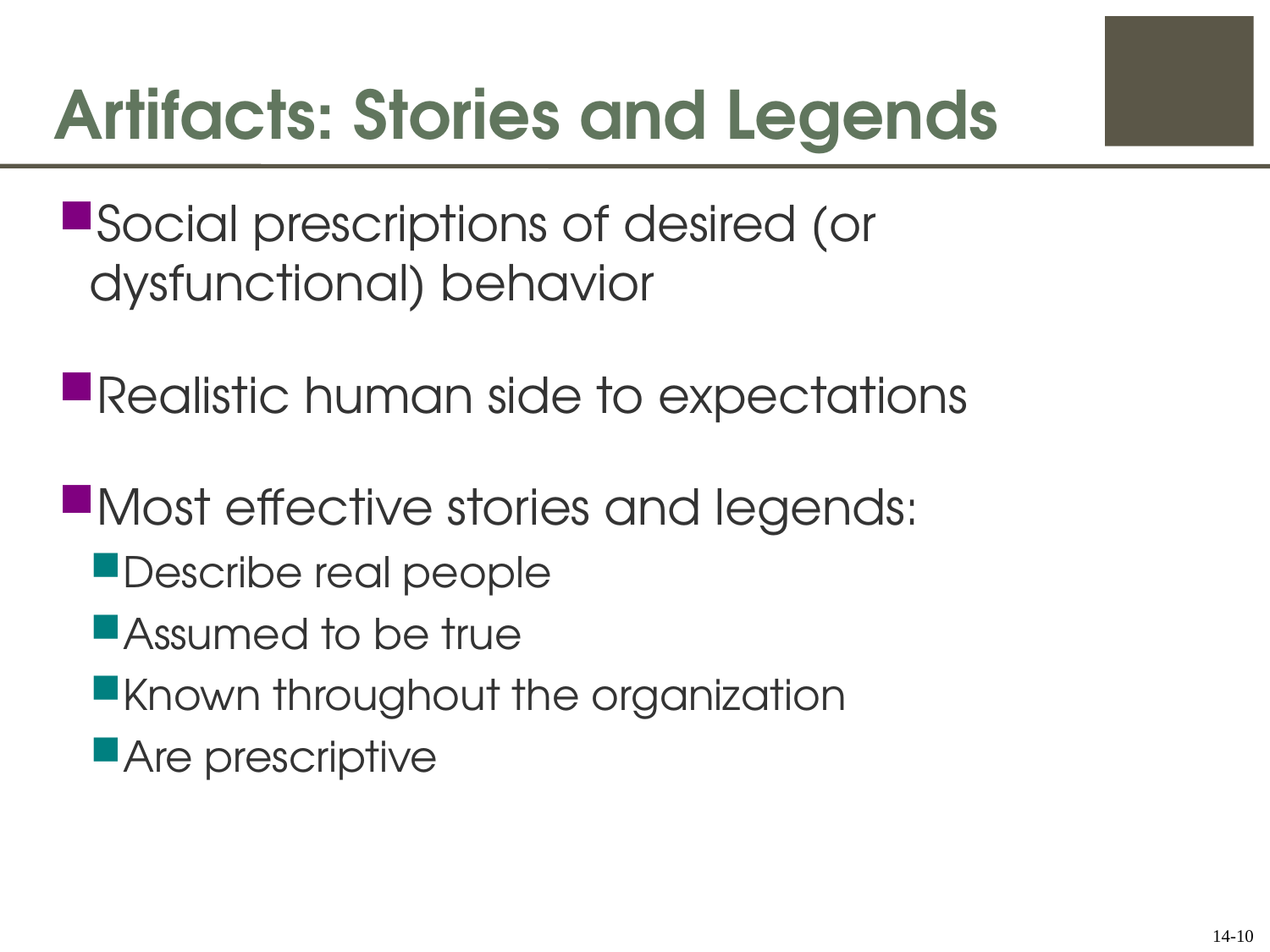

# Artifacts: Stories and Legends
Social prescriptions of desired (or dysfunctional) behavior
Realistic human side to expectations
Most effective stories and legends:
Describe real people
Assumed to be true
Known throughout the organization
Are prescriptive